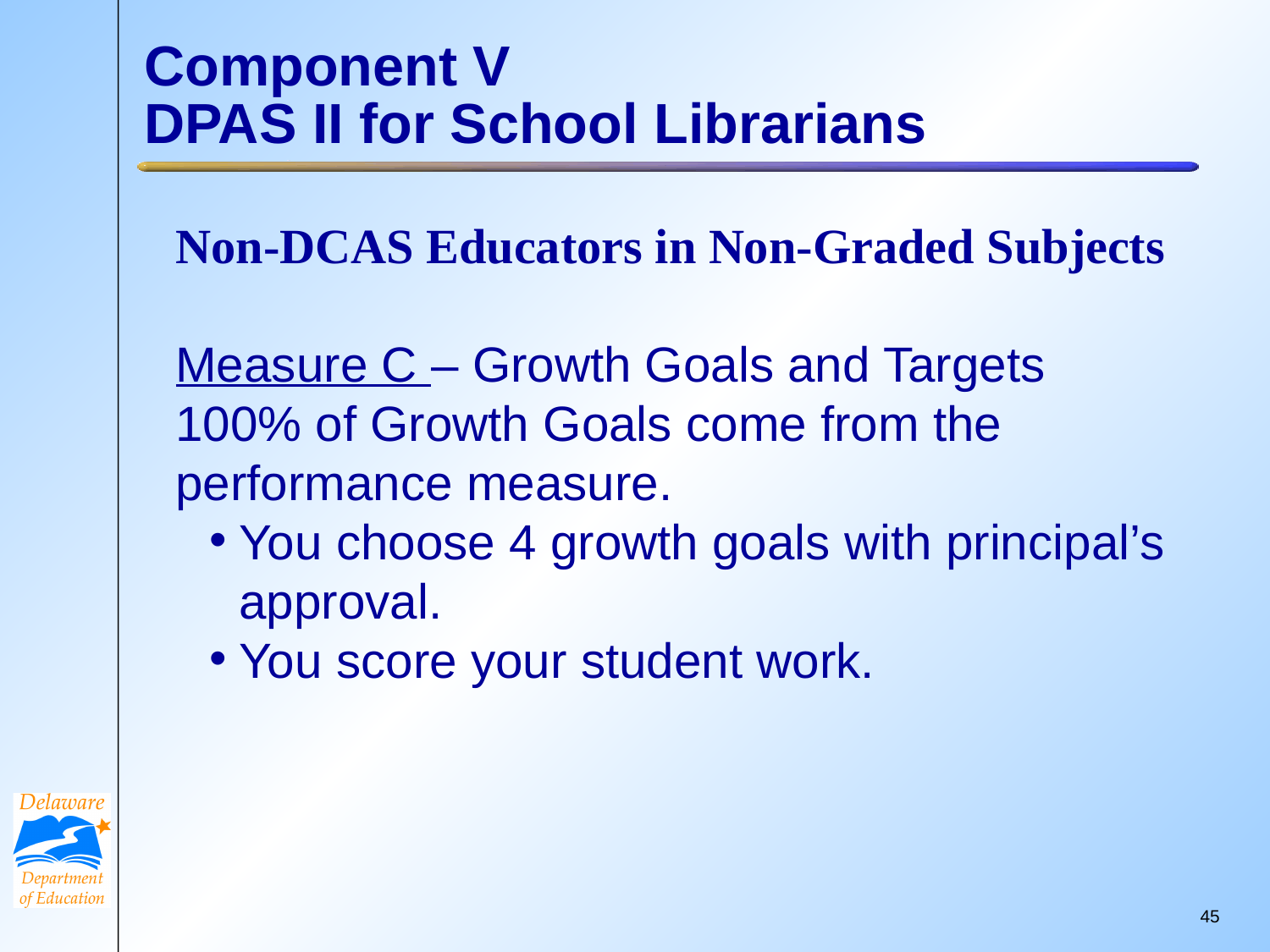

# Component V DPAS II for School Librarians
Non-DCAS Educators in Non-Graded Subjects

Measure C – Growth Goals and Targets
100% of Growth Goals come from the performance measure.
You choose 4 growth goals with principal’s approval.
You score your student work.
45